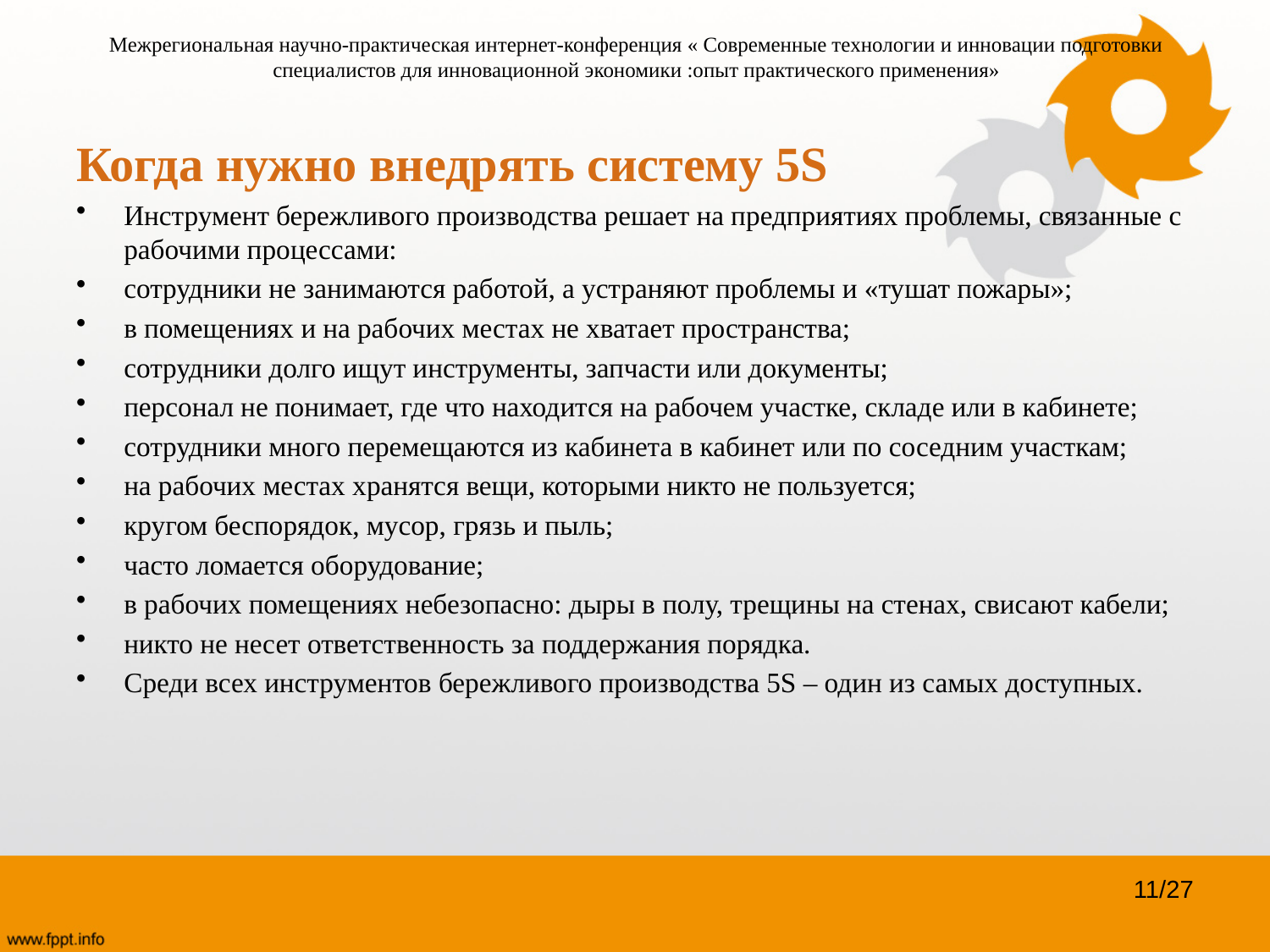

# Межрегиональная научно-практическая интернет-конференция « Современные технологии и инновации подготовки специалистов для инновационной экономики :опыт практического применения»
Когда нужно внедрять систему 5S
Инструмент бережливого производства решает на предприятиях проблемы, связанные с рабочими процессами:
сотрудники не занимаются работой, а устраняют проблемы и «тушат пожары»;
в помещениях и на рабочих местах не хватает пространства;
сотрудники долго ищут инструменты, запчасти или документы;
персонал не понимает, где что находится на рабочем участке, складе или в кабинете;
сотрудники много перемещаются из кабинета в кабинет или по соседним участкам;
на рабочих местах хранятся вещи, которыми никто не пользуется;
кругом беспорядок, мусор, грязь и пыль;
часто ломается оборудование;
в рабочих помещениях небезопасно: дыры в полу, трещины на стенах, свисают кабели;
никто не несет ответственность за поддержания порядка.
Среди всех инструментов бережливого производства 5S – один из самых доступных.
11/27